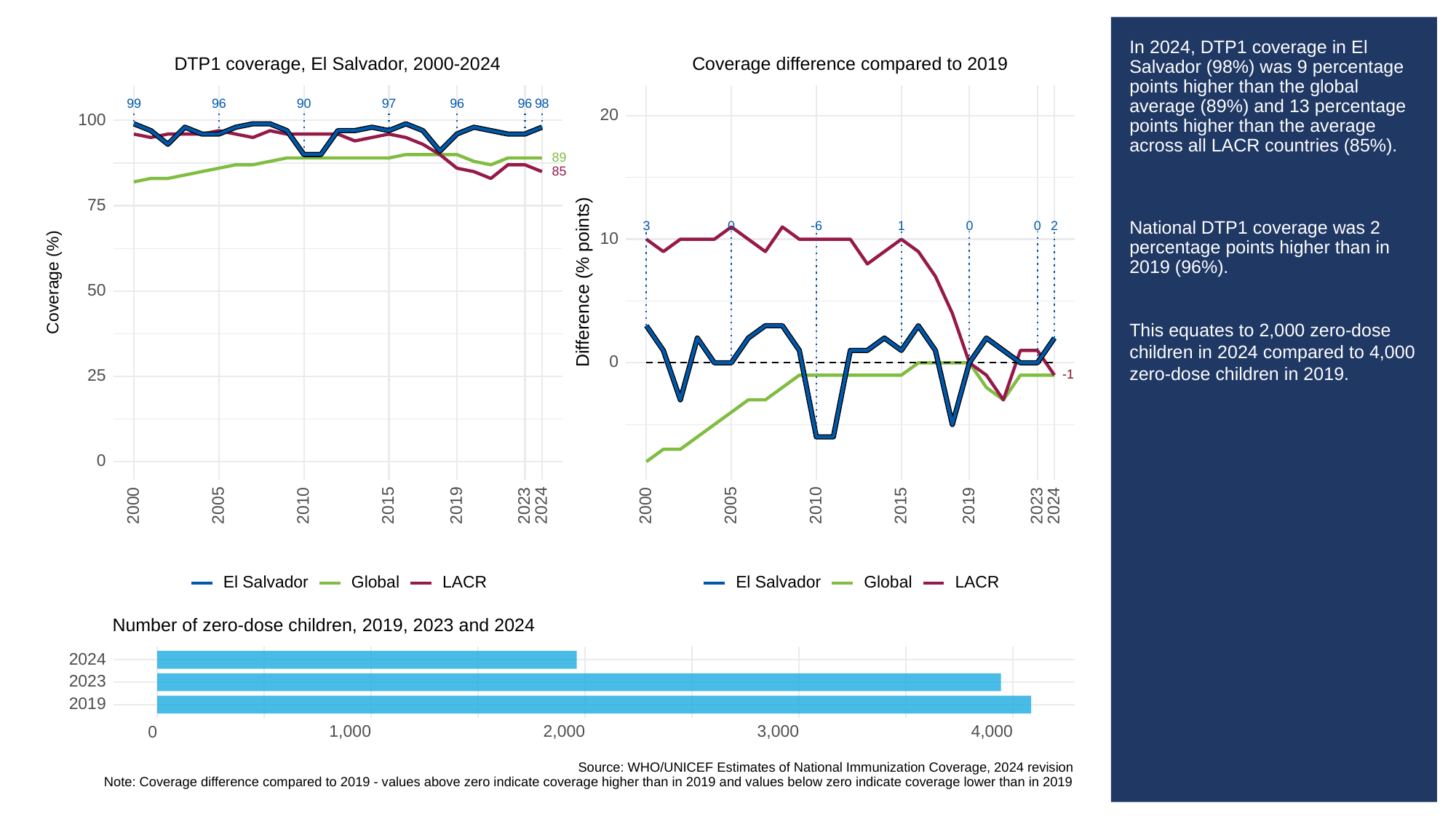

# In 2024, DTP1 coverage in El Salvador (98%) was 9 percentage points higher than the global average (89%) and 13 percentage points higher than the average across all LACR countries (85%).

National DTP1 coverage was 2 percentage points higher than in 2019 (96%).

This equates to 2,000 zero-dose children in 2024 compared to 4,000 zero-dose children in 2019.

DTP1 coverage, El Salvador, 2000-2024
Coverage difference compared to 2019

99
96
90
97
96
96
98
20

100

89

85

75

3
0
-6
0
0
1
2

10

Difference (% points)
Coverage (%)
50

0

25
-1
-1

0

2023
2023
2000
2005
2010
2015
2019
2024
2000
2005
2010
2015
2019
2024
El Salvador
Global
LACR
El Salvador
Global
LACR

Number of zero-dose children, 2019, 2023 and 2024

2024

2023

2019

1,000
2,000
3,000
4,000
0
Source: WHO/UNICEF Estimates of National Immunization Coverage, 2024 revision
Note: Coverage difference compared to 2019 - values above zero indicate coverage higher than in 2019 and values below zero indicate coverage lower than in 2019